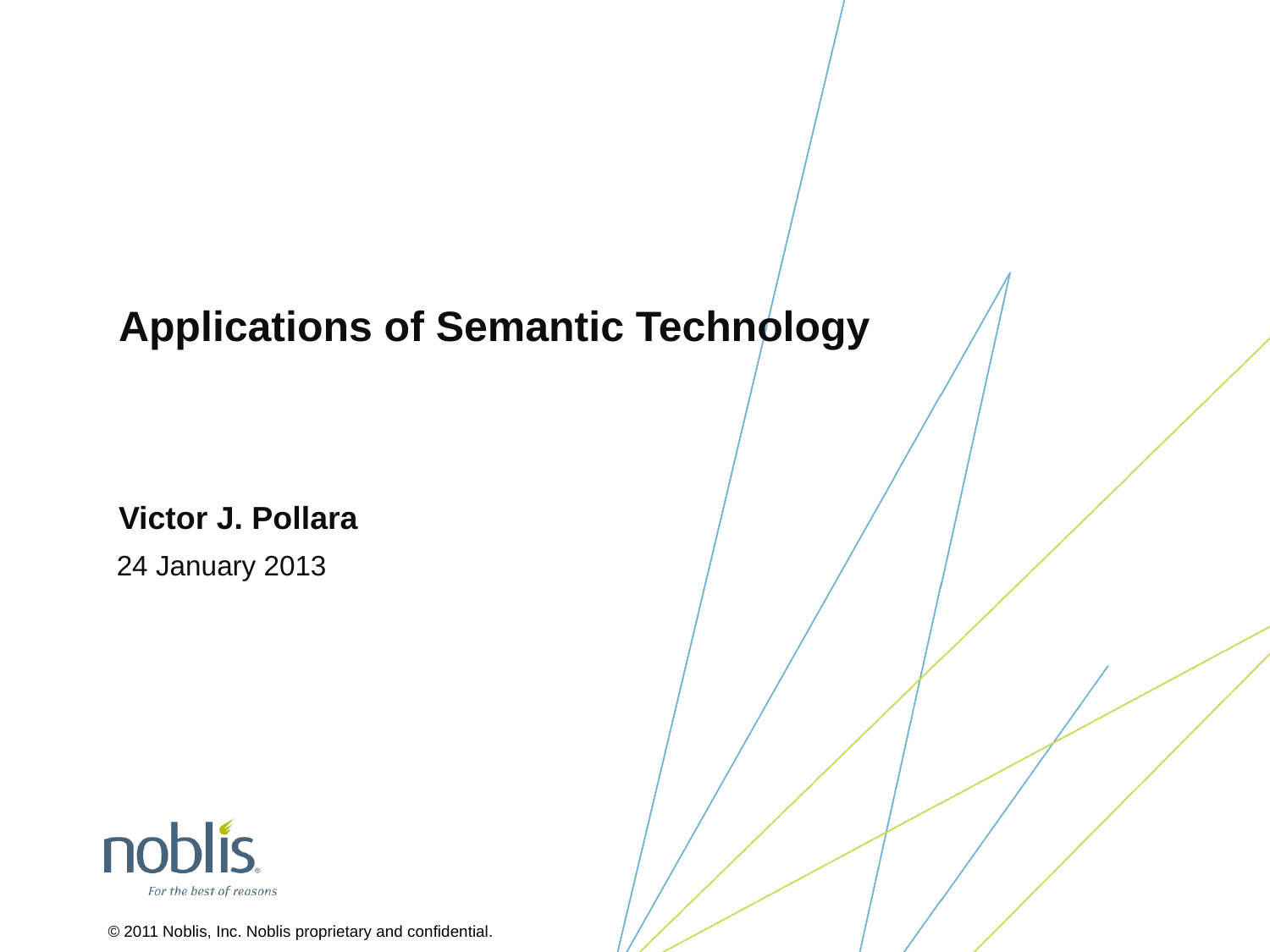

# Applications of Semantic Technology
Victor J. Pollara
24 January 2013